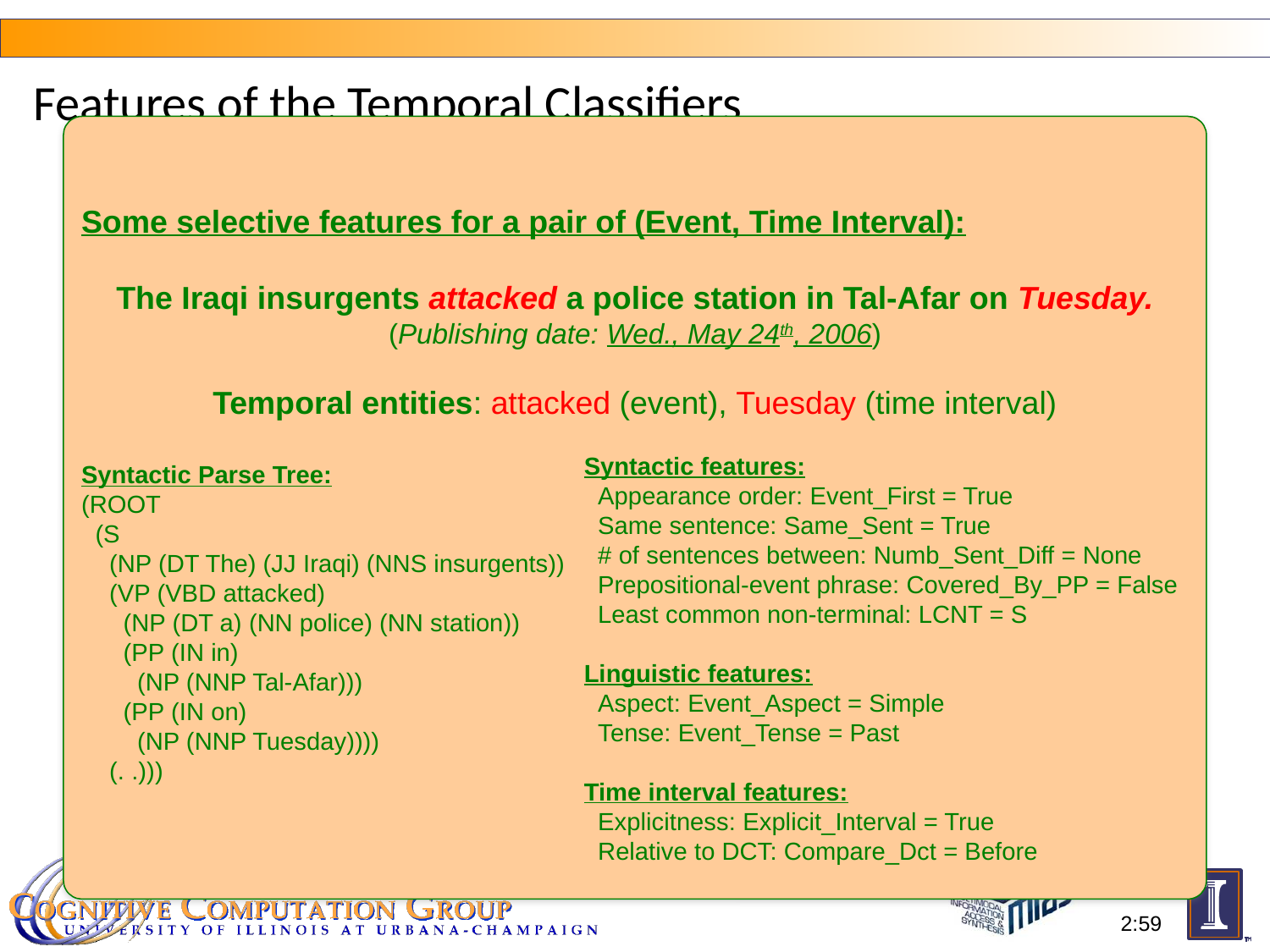

# Features of the Temporal Classifiers
Some selective features for a pair of (Event, Time Interval):

The Iraqi insurgents attacked a police station in Tal-Afar on Tuesday.
(Publishing date: Wed., May 24th, 2006)

Temporal entities: attacked (event), Tuesday (time interval)

Syntactic Parse Tree:
(ROOT
  (S
    (NP (DT The) (JJ Iraqi) (NNS insurgents))
    (VP (VBD attacked)
      (NP (DT a) (NN police) (NN station))
      (PP (IN in)
        (NP (NNP Tal-Afar)))
      (PP (IN on)
        (NP (NNP Tuesday))))
    (. .)))

Syntactic features:
  Appearance order: Event_First = True
  Same sentence: Same_Sent = True
  # of sentences between: Numb_Sent_Diff = None
  Prepositional-event phrase: Covered_By_PP = False
  Least common non-terminal: LCNT = S

Linguistic features:
  Aspect: Event_Aspect = Simple
  Tense: Event_Tense = Past

Time interval features:
  Explicitness: Explicit_Interval = True
  Relative to DCT: Compare_Dct = Before

Lexical features: Word, lemma, POS of the target temporal entities and the surrounding context[1,2]. The modal verbs surrounding the event mention[1]. The temporal connectives between the event mentions[2].
Syntactic features: Temporal entities appears first in the text[1,2]. Whether the temporal entities are in the same sentence[1,2] The number of sentence between two temporal entities[1,2]. Whether the event mention is covered by prepositional phrases[1,2]. The head of the prepositional phrase[1,2]. The lease common constituent on the syntactic parse tree[1,2]. Whether the input events are close to any temporal expression[1].
Semantic features: Whether the input event mentions have a common synonym from WordNet[2]. The input event mentions have a common derivational form derived from WordNet[2].
Linguistics features: The tense and the aspect of the input event mentions (we use an in-house tense-aspect extractor)[1,2].
Time interval features: Whether the input intervals are explicit or implicit[1]. The type of an input interval if it is implicit (dct, past, future, entire timeline)[1]. Whether the input interval is before, after or overlap with the DCT[1].
Note: [1] and [2] denote the features that are used for the CE-T and CE-E classifiers, respectively.
2:59